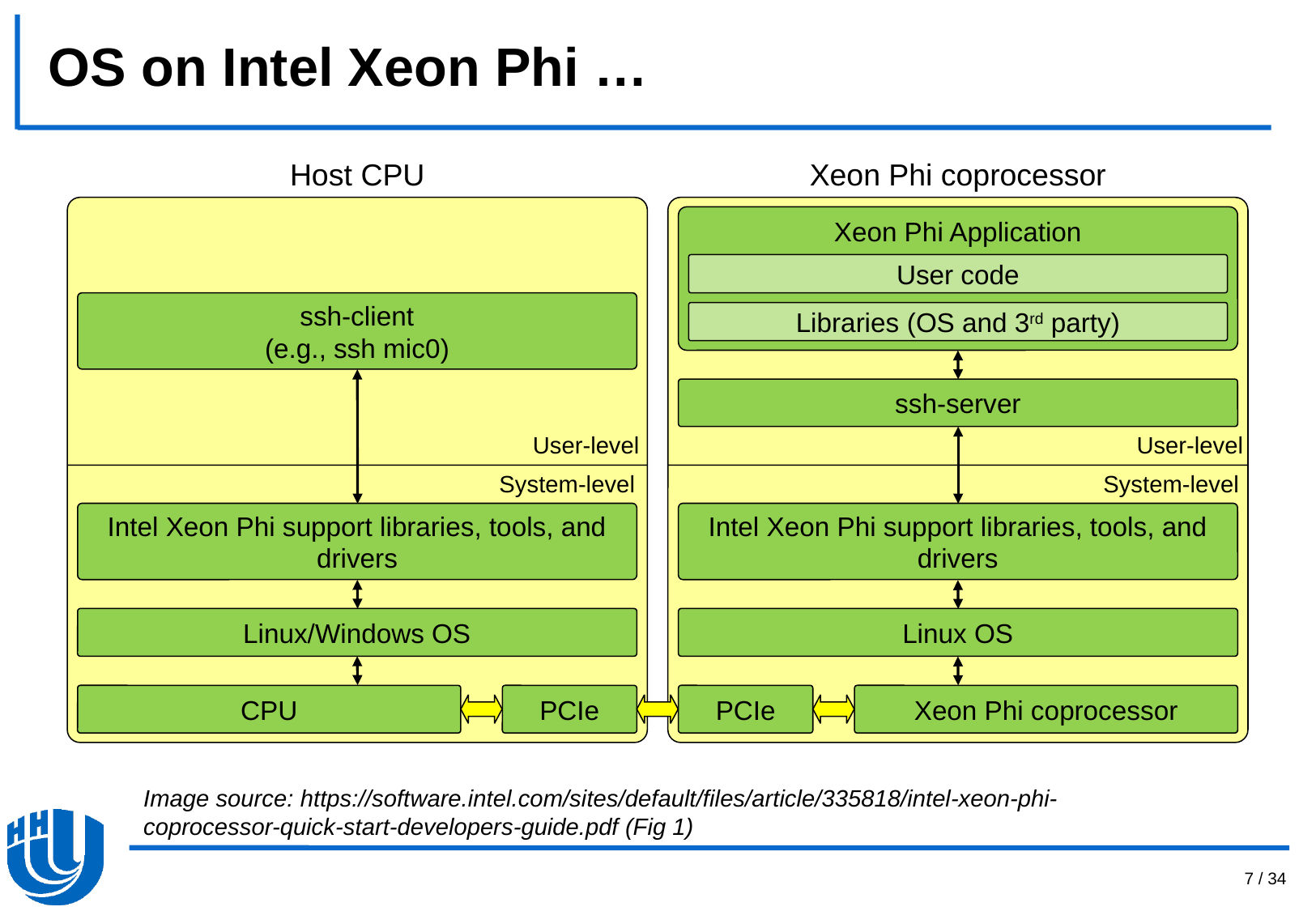

# OS on Intel Xeon Phi …
Host CPU
Xeon Phi coprocessor

Xeon Phi Application
User code
ssh-client
(e.g., ssh mic0)
Libraries (OS and 3rd party)
ssh-server
User-level
User-level
System-level
System-level

Intel Xeon Phi support libraries, tools, and drivers
Intel Xeon Phi support libraries, tools, and drivers
Linux/Windows OS
Linux OS
CPU
PCIe
PCIe
Xeon Phi coprocessor

Image source: https://software.intel.com/sites/default/files/article/335818/intel-xeon-phi-coprocessor-quick-start-developers-guide.pdf (Fig 1)
7